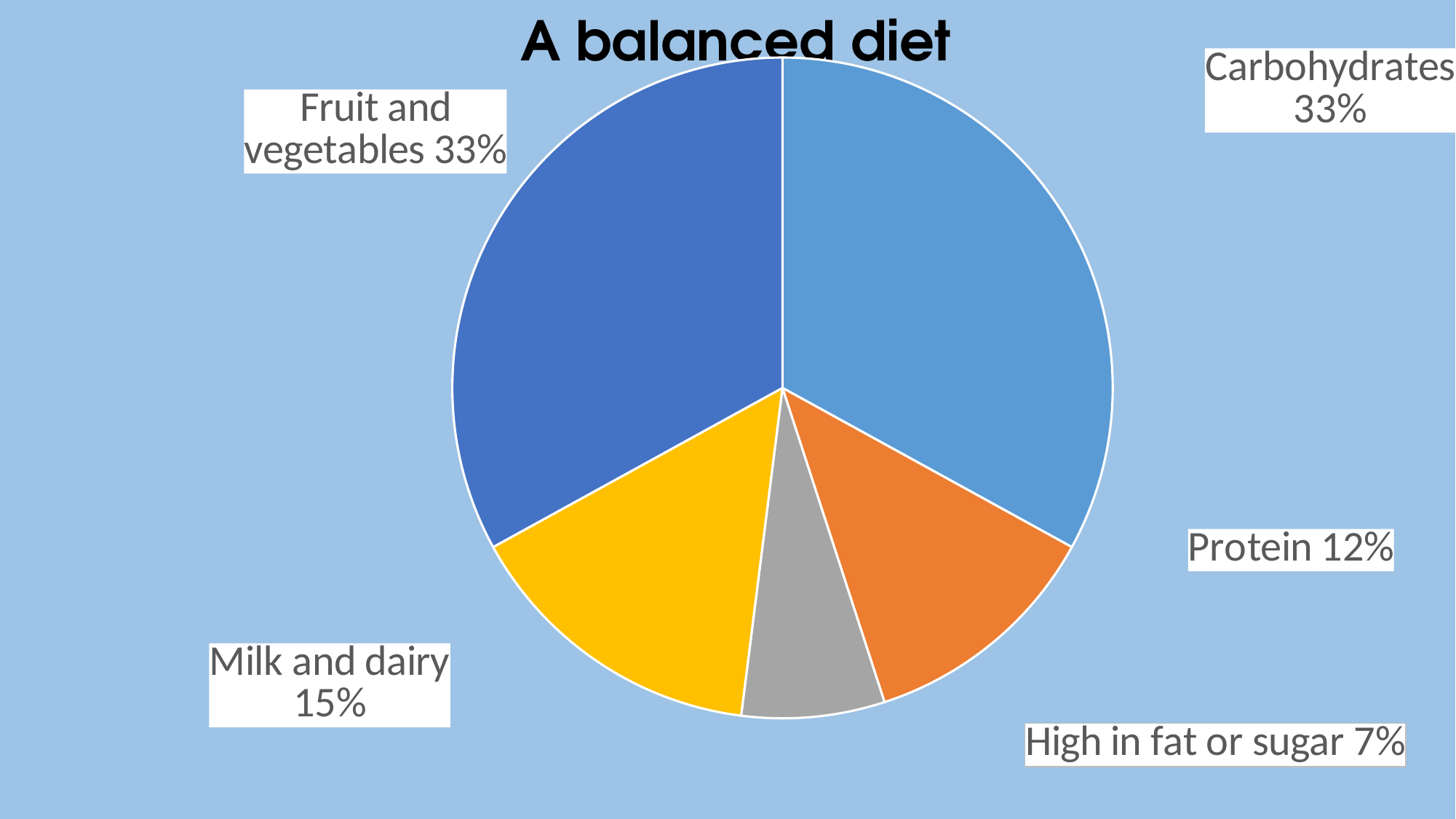

# A balanced diet

### Chart

| Category | Column1 |
|---|---|
| Carbohydrates | 33.0 |
| Protein | 12.0 |
| High in fat or sugar | 7.0 |
| Milk, and dairy | 15.0 |
| Fruit and vegetables | 33.0 |

### Chart

| Category |
|---|